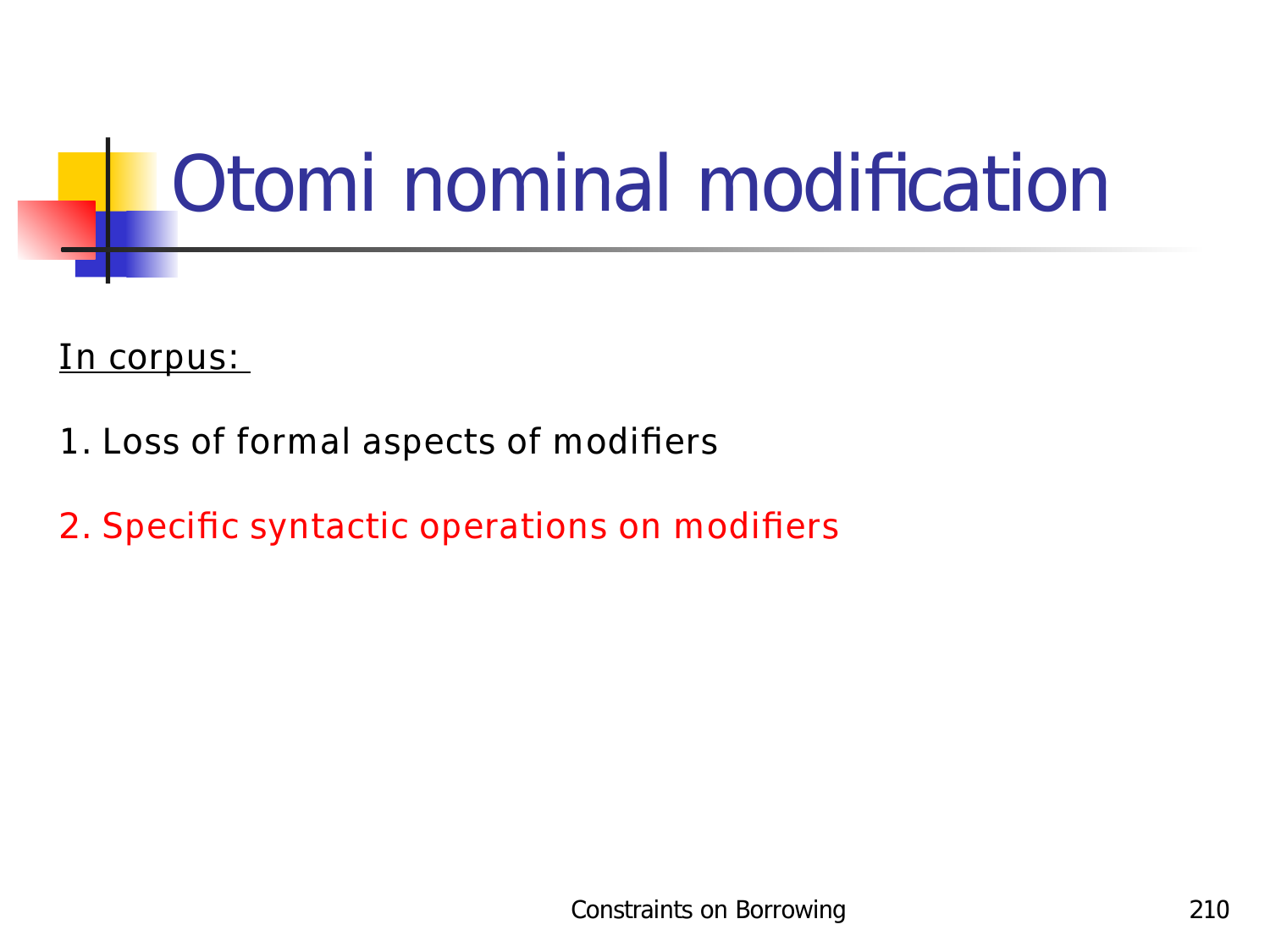

# Otomi nominal modification
In corpus:

1. Loss of formal aspects of modifiers

2. Specific syntactic operations on modifiers
Constraints on Borrowing
210